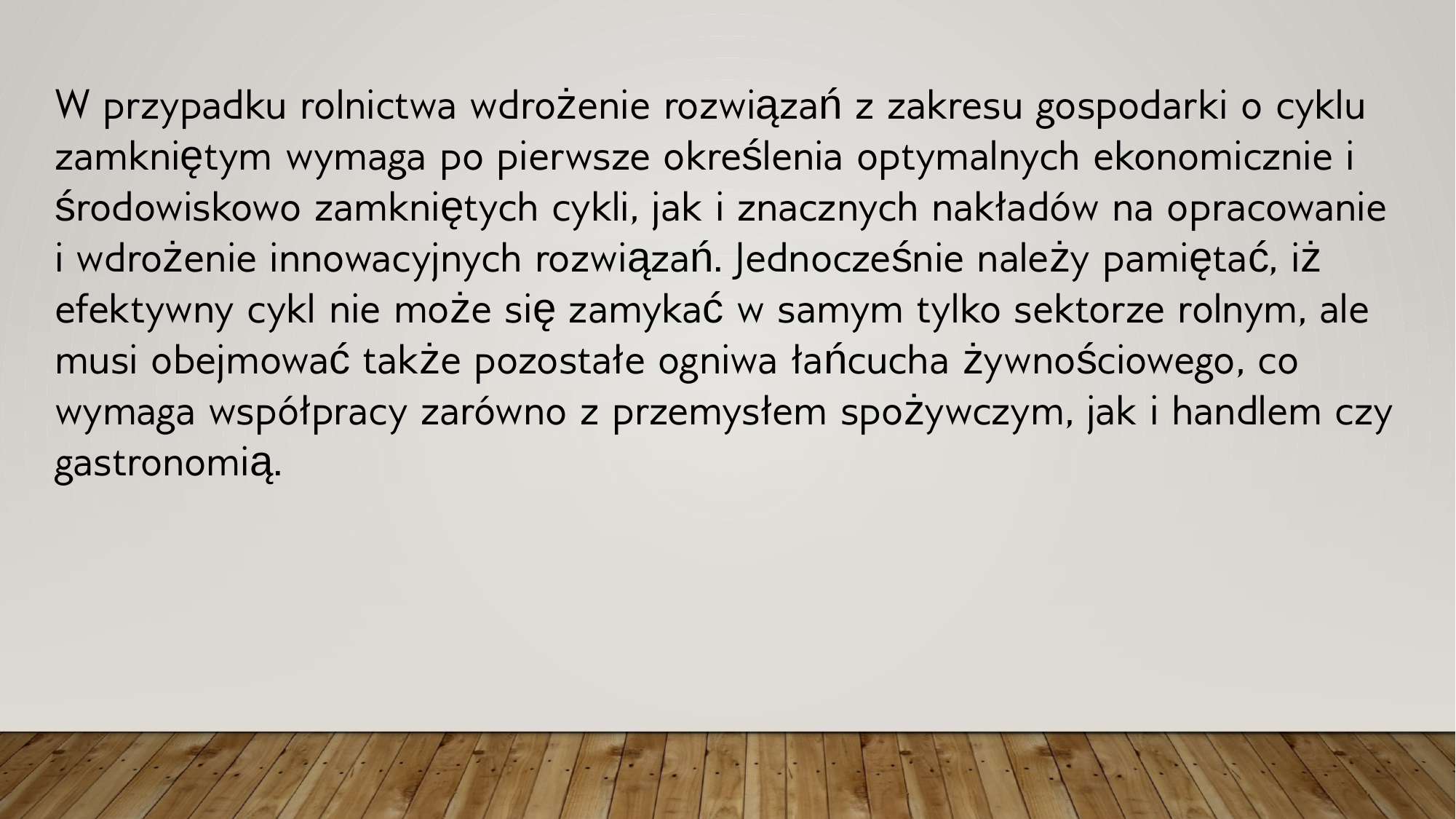

W przypadku rolnictwa wdrożenie rozwiązań z zakresu gospodarki o cyklu zamkniętym wymaga po pierwsze określenia optymalnych ekonomicznie i środowiskowo zamkniętych cykli, jak i znacznych nakładów na opracowanie i wdrożenie innowacyjnych rozwiązań. Jednocześnie należy pamiętać, iż efektywny cykl nie może się zamykać w samym tylko sektorze rolnym, ale musi obejmować także pozostałe ogniwa łańcucha żywnościowego, co wymaga współpracy zarówno z przemysłem spożywczym, jak i handlem czy gastronomią.